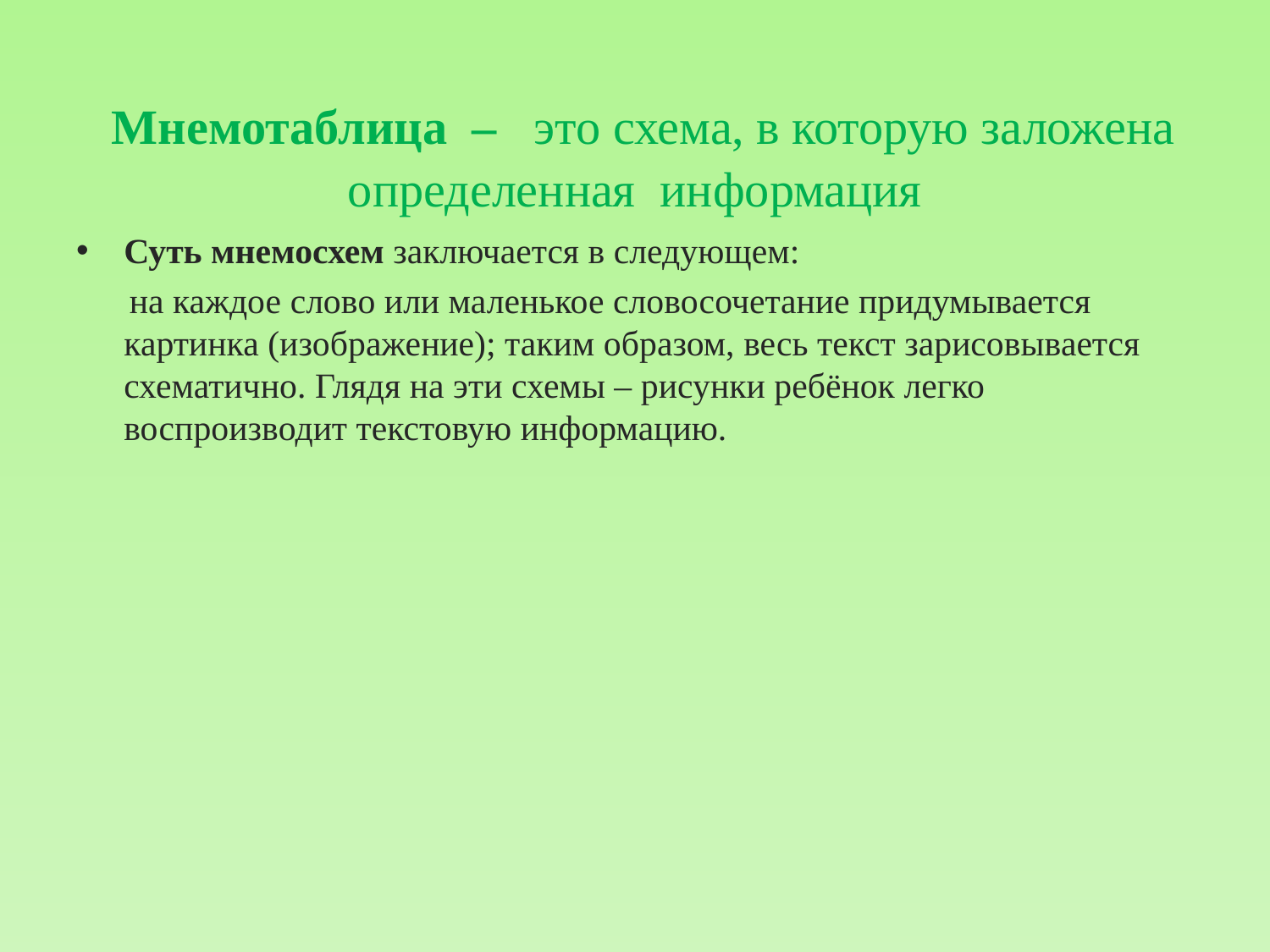

# Мнемотаблица  –   это схема, в которую заложена определенная  информация
Суть мнемосхем заключается в следующем:
      на каждое слово или маленькое словосочетание придумывается картинка (изображение); таким образом, весь текст зарисовывается схематично. Глядя на эти схемы – рисунки ребёнок легко воспроизводит текстовую информацию.